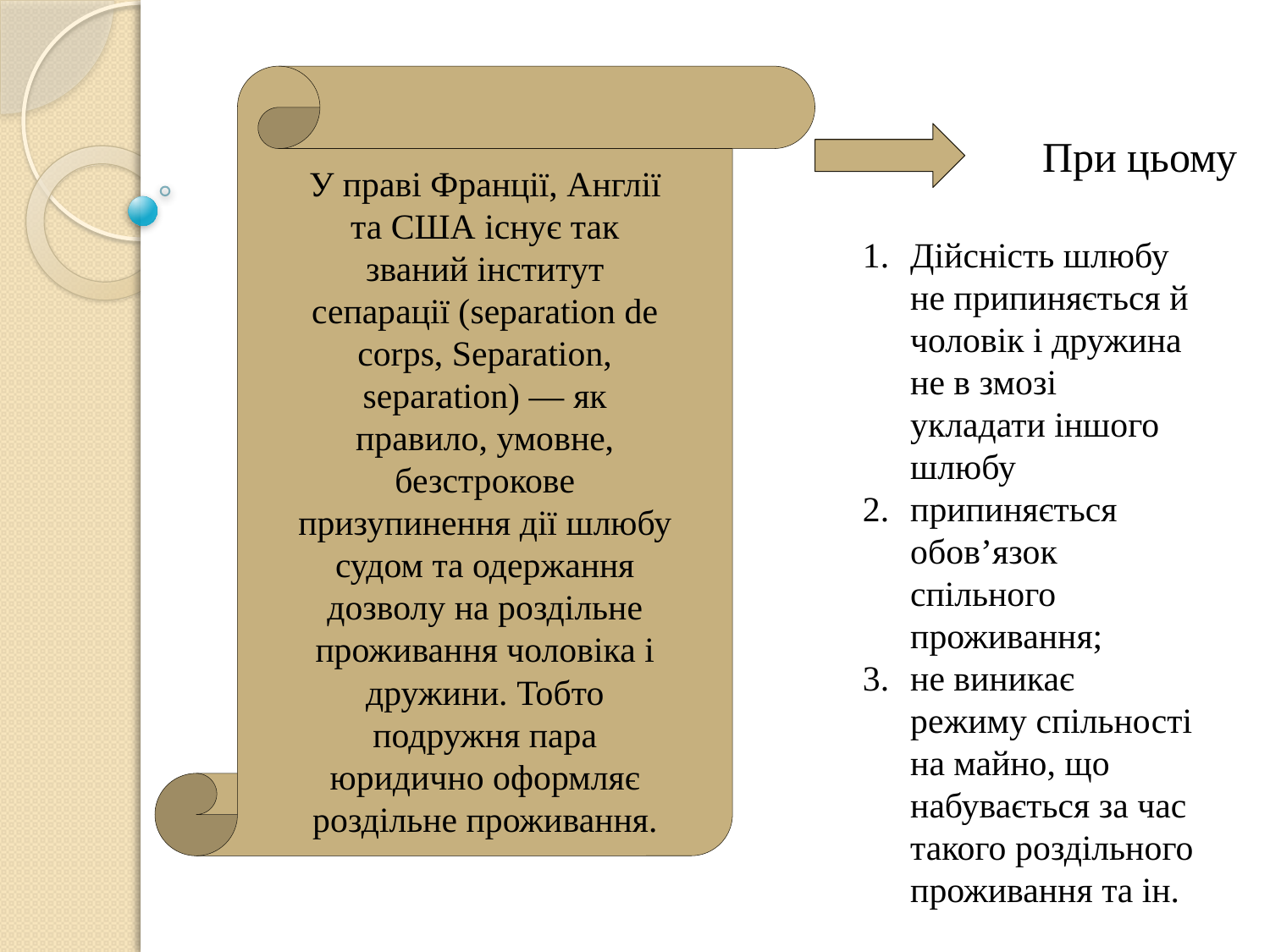

У праві Франції, Англії та США існує так званий інститут сепарації (separation de corps, Separation, separation) — як правило, умовне, безстрокове призупинення дії шлюбу судом та одержання дозволу на роздільне проживання чоловіка і дружини. Тобто подружня пара юридично оформляє роздільне проживання.
При цьому

Дійсність шлюбу не припиняється й чоловік і дружина не в змозі укладати іншого шлюбу
припиняється обов’язок спільного проживання;
не виникає режиму спільності на майно, що набувається за час такого роздільного проживання та ін.